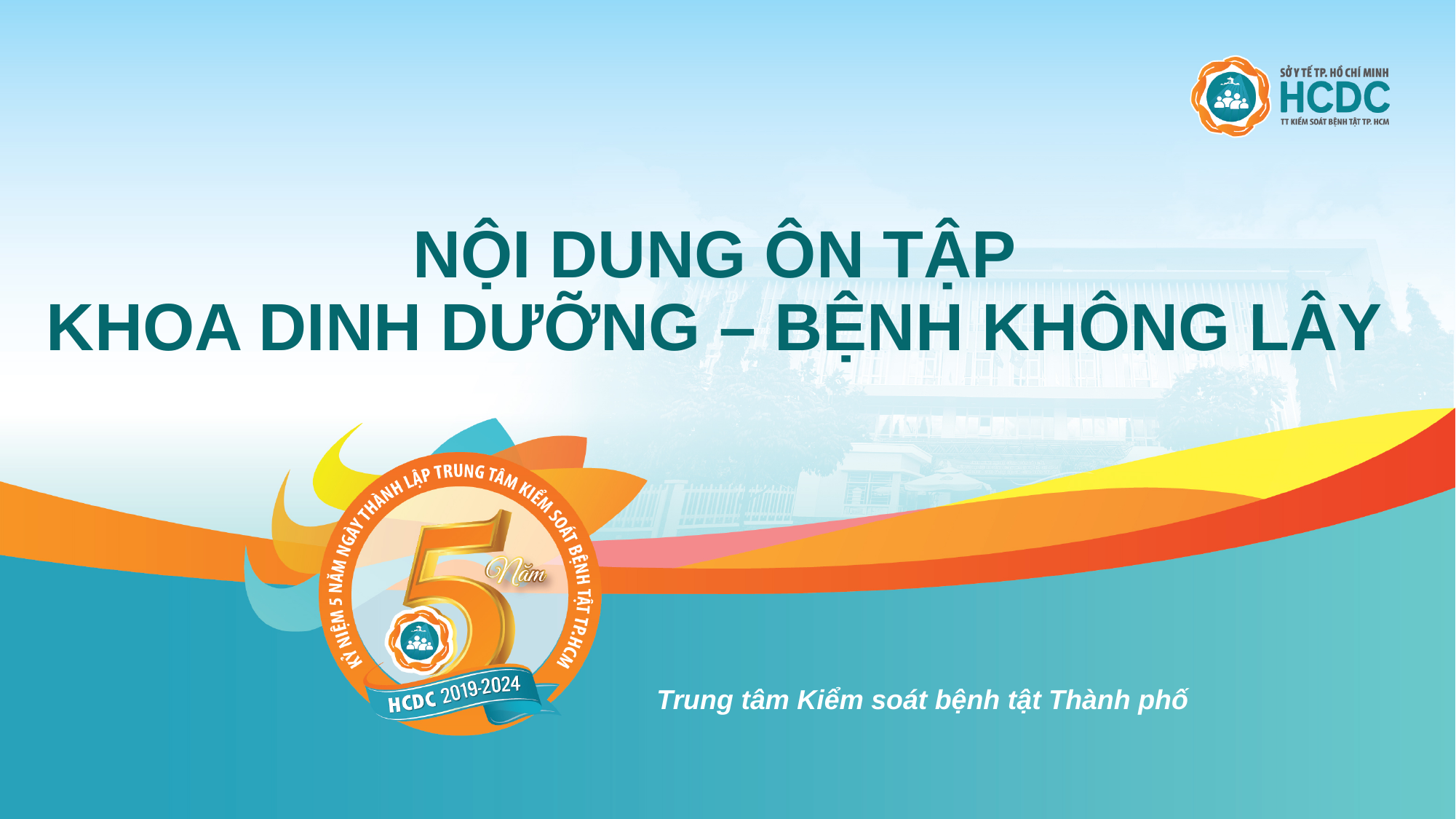

# NỘI DUNG ÔN TẬP KHOA DINH DƯỠNG – BỆNH KHÔNG LÂY

Trung tâm Kiểm soát bệnh tật Thành phố